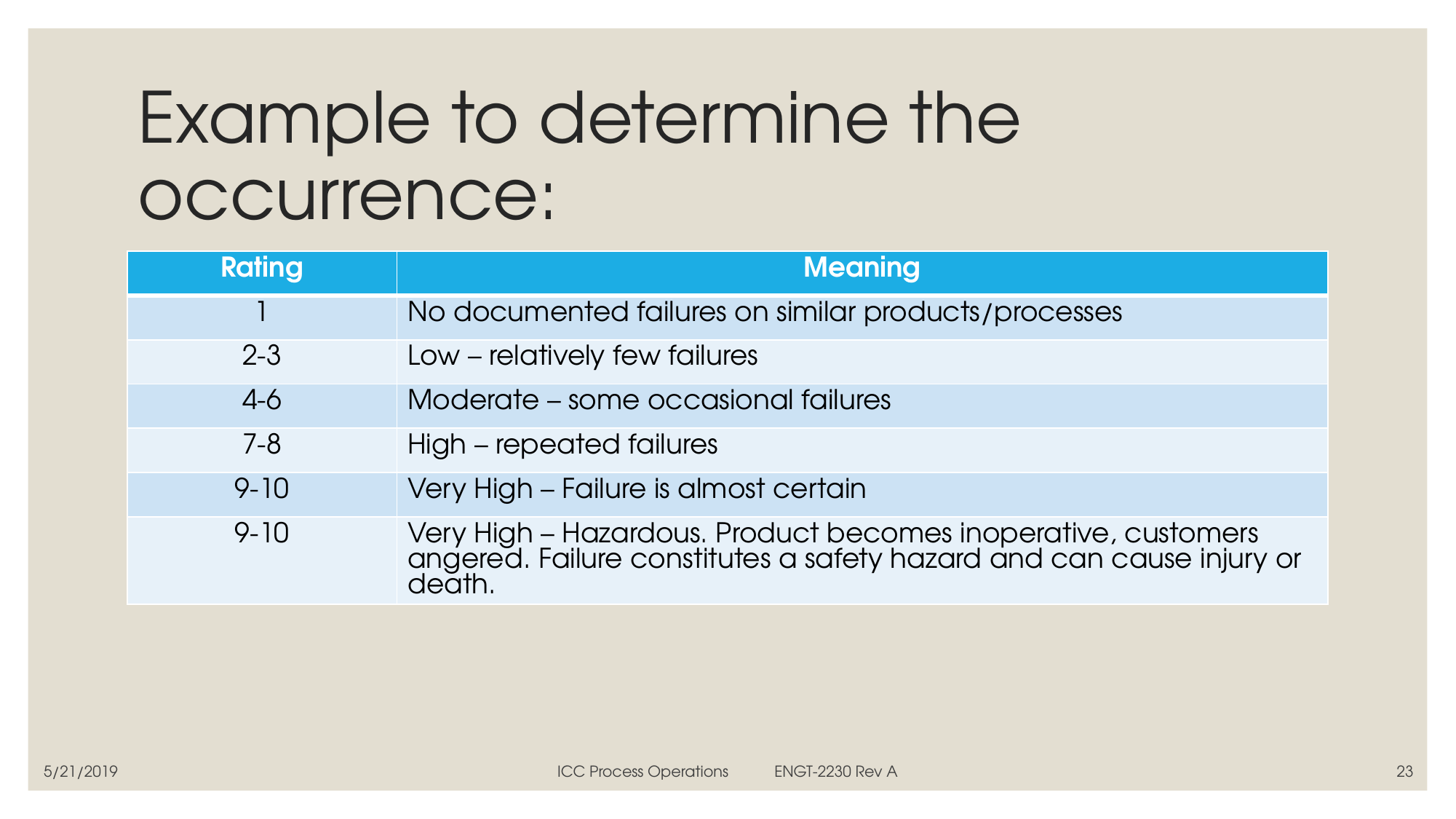

# Example to determine the occurrence:
| Rating | Meaning |
| --- | --- |
| 1 | No documented failures on similar products/processes |
| 2-3 | Low – relatively few failures |
| 4-6 | Moderate – some occasional failures |
| 7-8 | High – repeated failures |
| 9-10 | Very High – Failure is almost certain |
| 9-10 | Very High – Hazardous. Product becomes inoperative, customers angered. Failure constitutes a safety hazard and can cause injury or death. |
5/21/2019
ICC Process Operations           ENGT-2230 Rev A
23